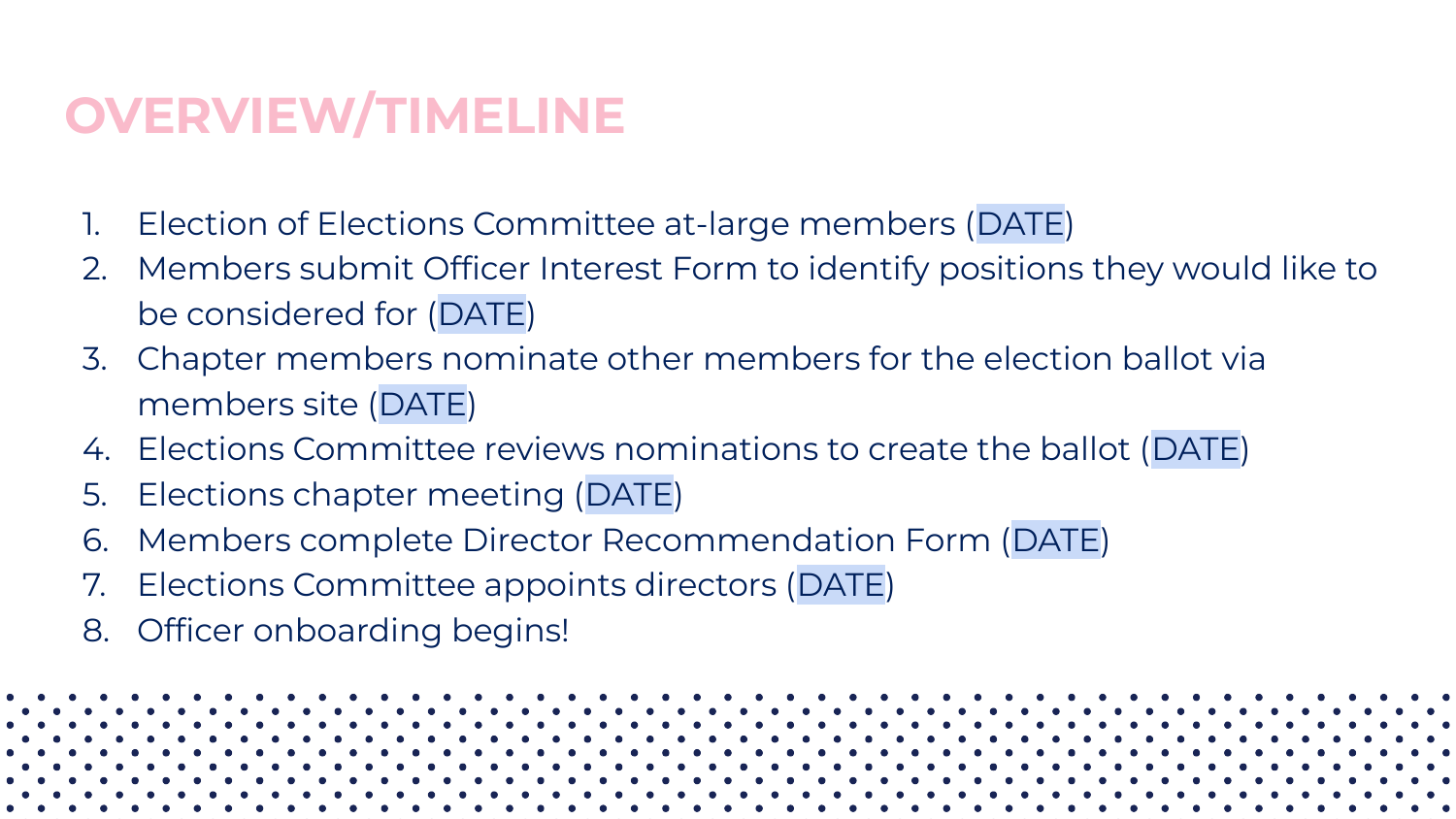

# OVERVIEW/TIMELINE
Election of Elections Committee at-large members (DATE)
Members submit Officer Interest Form to identify positions they would like to be considered for (DATE)
Chapter members nominate other members for the election ballot via members site (DATE)
Elections Committee reviews nominations to create the ballot (DATE)
Elections chapter meeting (DATE)
Members complete Director Recommendation Form (DATE)
Elections Committee appoints directors (DATE)
Officer onboarding begins!